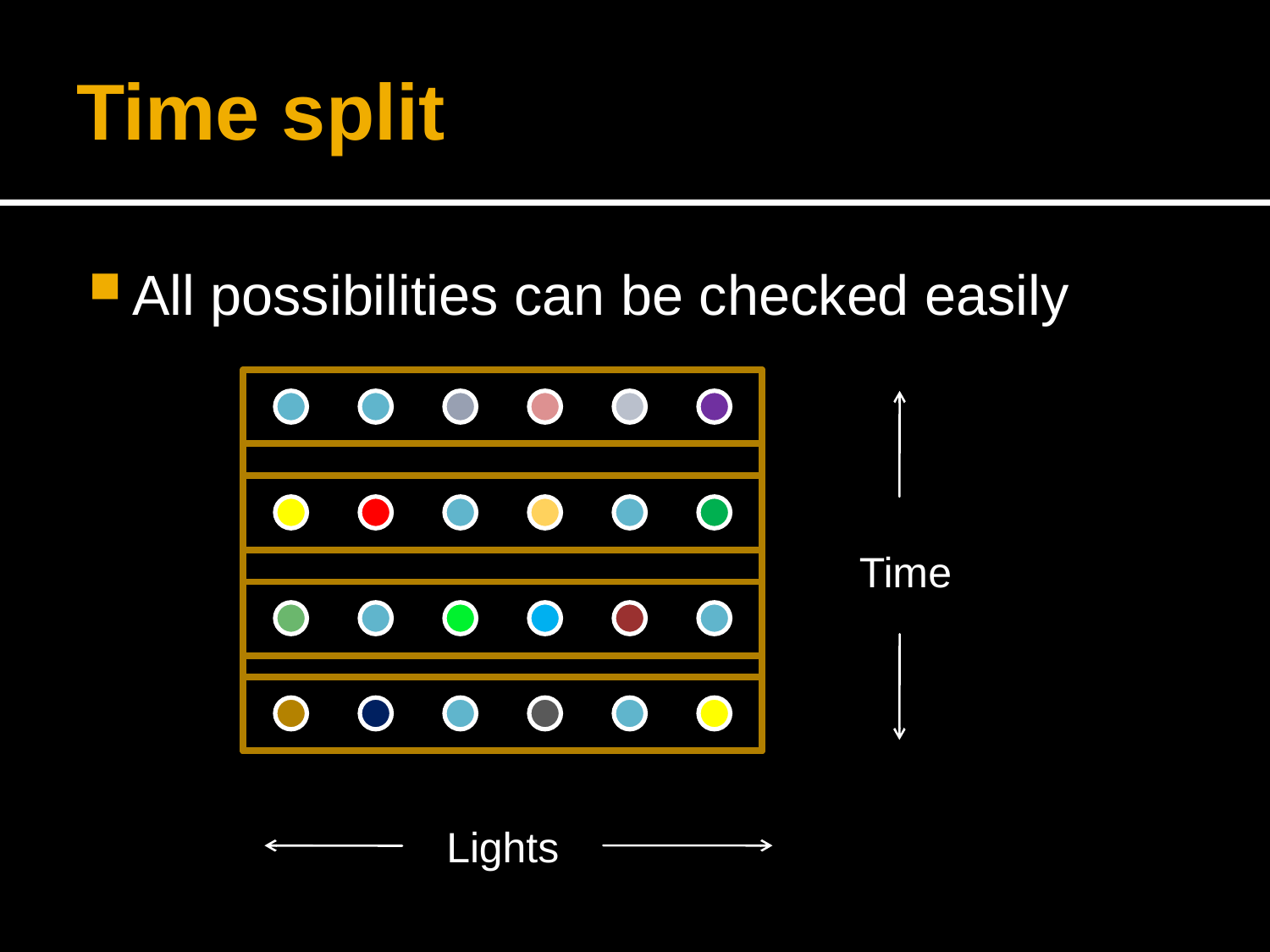

# Time split
All possibilities can be checked easily

Time

Lights